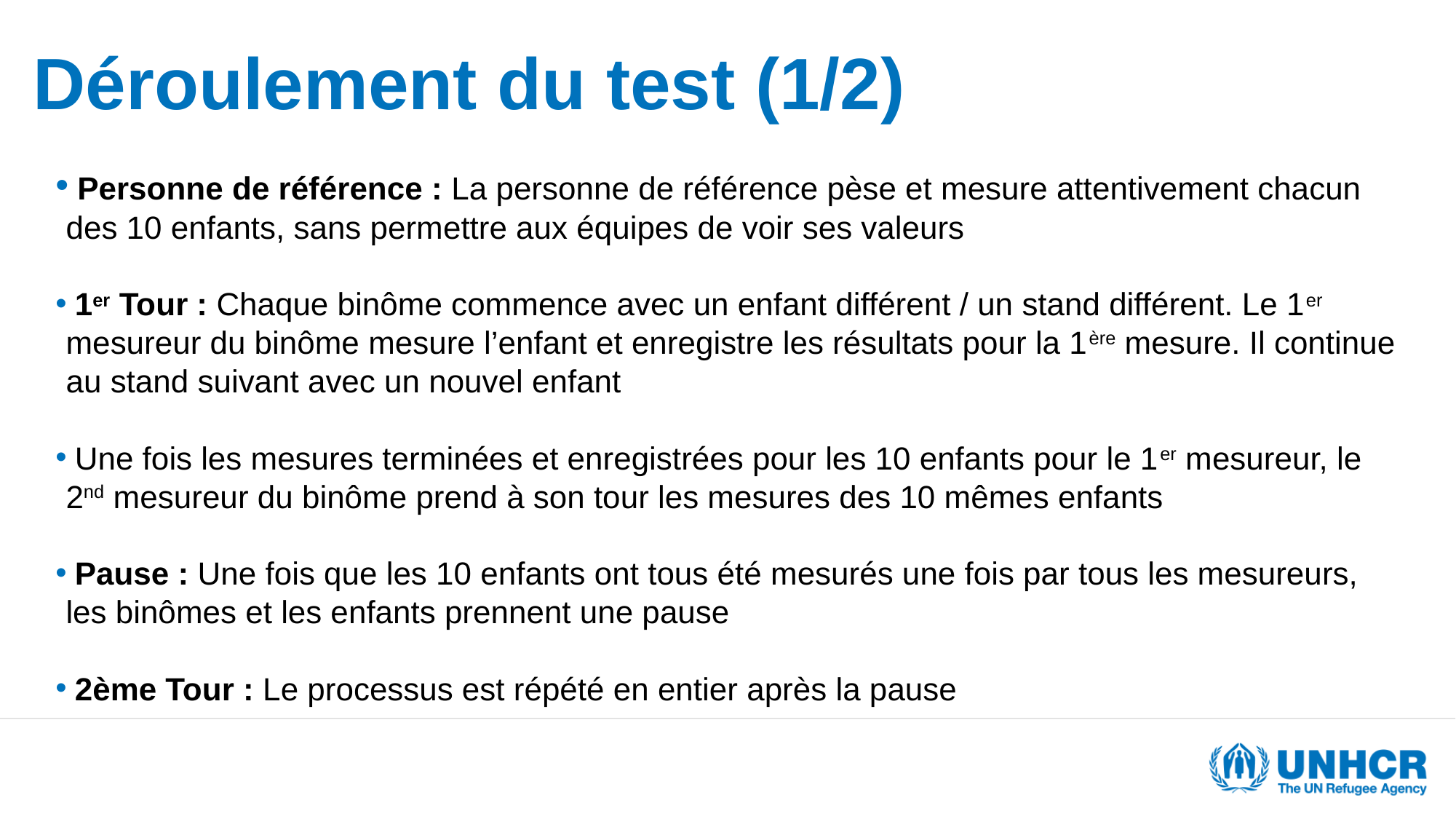

# Déroulement du test (1/2)
 Personne de référence : La personne de référence pèse et mesure attentivement chacun des 10 enfants, sans permettre aux équipes de voir ses valeurs

 1er Tour : Chaque binôme commence avec un enfant différent / un stand différent. Le 1er  mesureur du binôme mesure l’enfant et enregistre les résultats pour la 1ère mesure. Il continue au stand suivant avec un nouvel enfant

 Une fois les mesures terminées et enregistrées pour les 10 enfants pour le 1er mesureur, le 2nd mesureur du binôme prend à son tour les mesures des 10 mêmes enfants

 Pause : Une fois que les 10 enfants ont tous été mesurés une fois par tous les mesureurs, les binômes et les enfants prennent une pause

 2ème Tour : Le processus est répété en entier après la pause